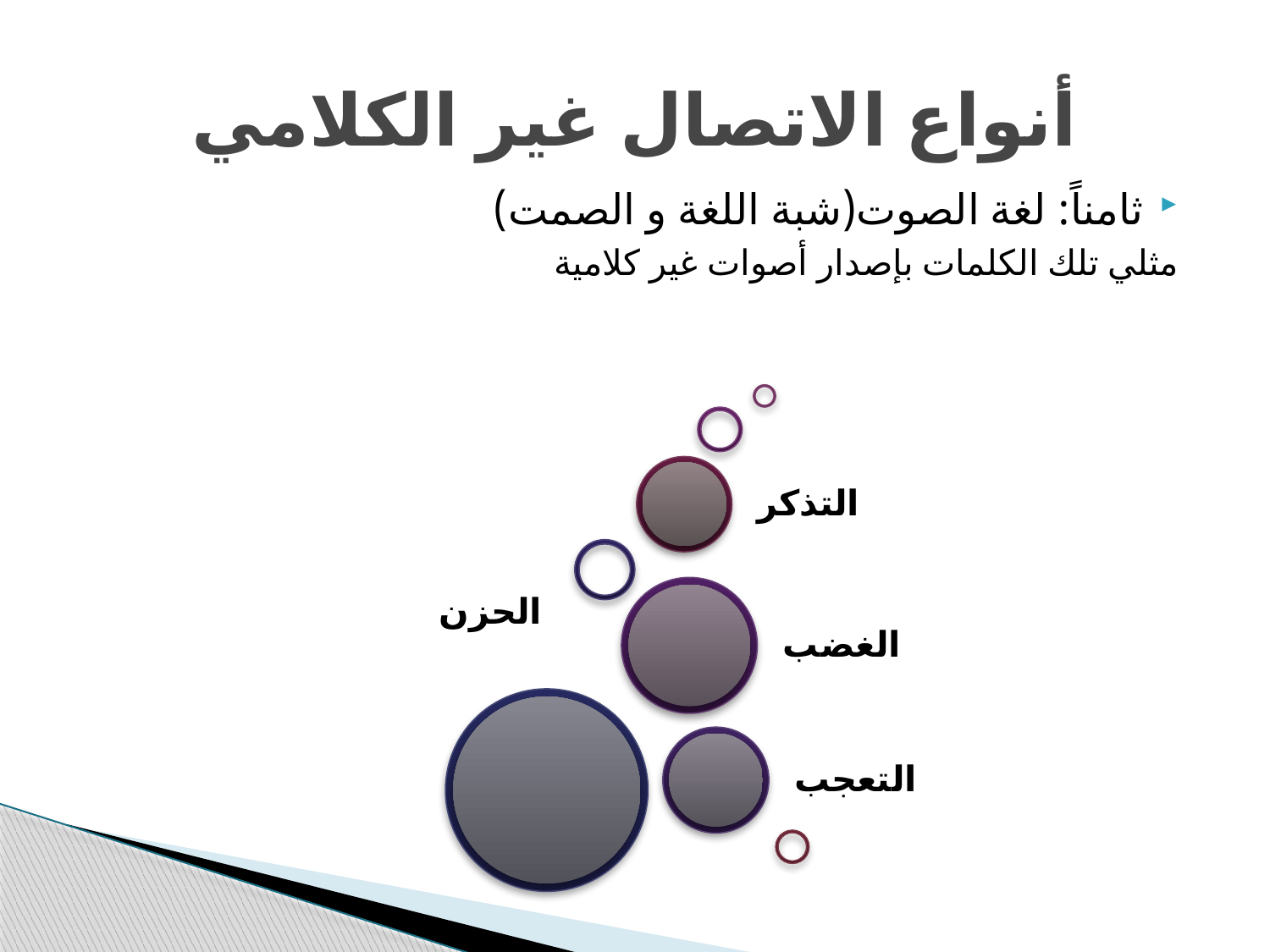

# أنواع الاتصال غير الكلامي
ثامناً: لغة الصوت(شبة اللغة و الصمت)
مثلي تلك الكلمات بإصدار أصوات غير كلامية

الحزن

التعجب
الغضب
التذكر